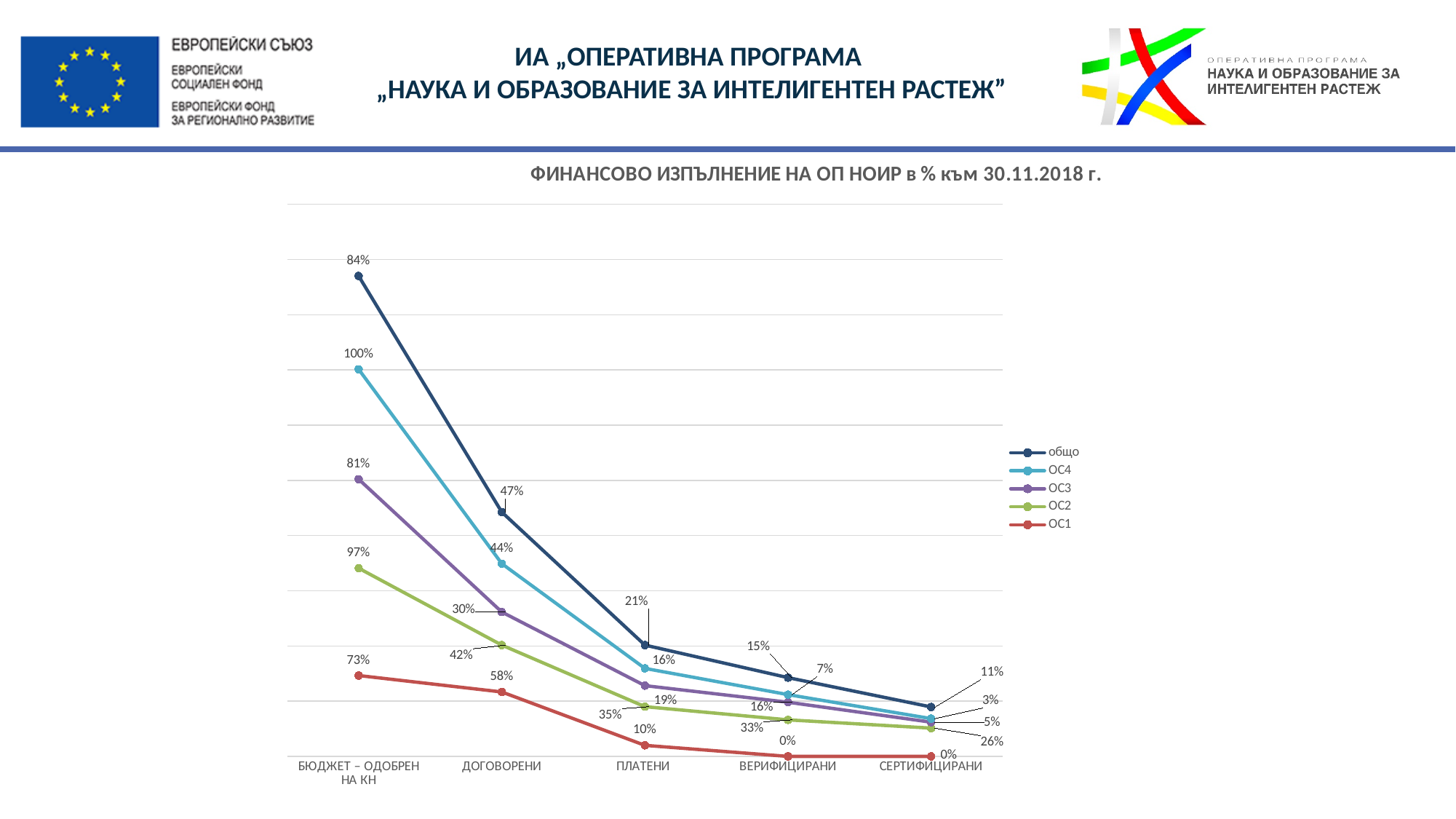

### Chart: ФИНАНСОВО ИЗПЪЛНЕНИЕ НА ОП НОИР в % към 30.11.2018 г.

| Category | ОС1 | ОС2 | ОС3 | ОС4 | общо |
|---|---|---|---|---|---|
| БЮДЖЕТ – ОДОБРЕН НА КН | 0.7321241974825456 | 0.9722224338313736 | 0.8060690805456959 | 0.9955828459675963 | 0.8445732362414543 |
| ДОГОВОРЕНИ | 0.5835134278595844 | 0.42410489412996416 | 0.2997736206667813 | 0.43810681749806296 | 0.4669097636498096 |
| ПЛАТЕНИ  | 0.09979831734951551 | 0.35048242187251316 | 0.19034757210709172 | 0.15619023488061048 | 0.21093330237371458 |
| ВЕРИФИЦИРАНИ | 0.0 | 0.33067342104382885 | 0.15959750376176074 | 0.06897376384434797 | 0.15376016780800053 |
| СЕРТИФИЦИРАНИ | 0.0 | 0.25586357294196366 | 0.053832528916326186 | 0.03234330936857026 | 0.10533373985049818 |